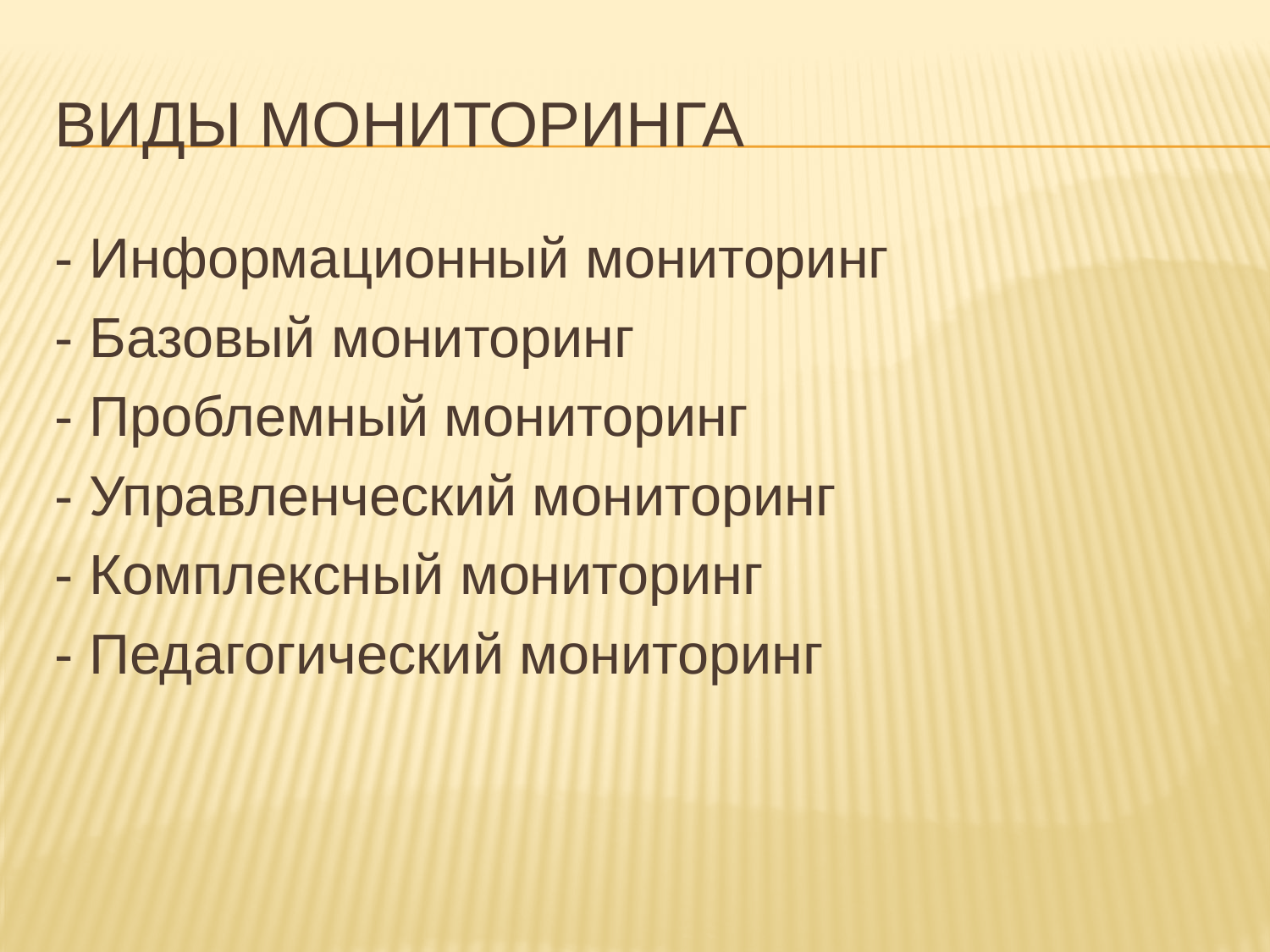

# Виды мониторинга
- Информационный мониторинг
- Базовый мониторинг
- Проблемный мониторинг
- Управленческий мониторинг
- Комплексный мониторинг
- Педагогический мониторинг